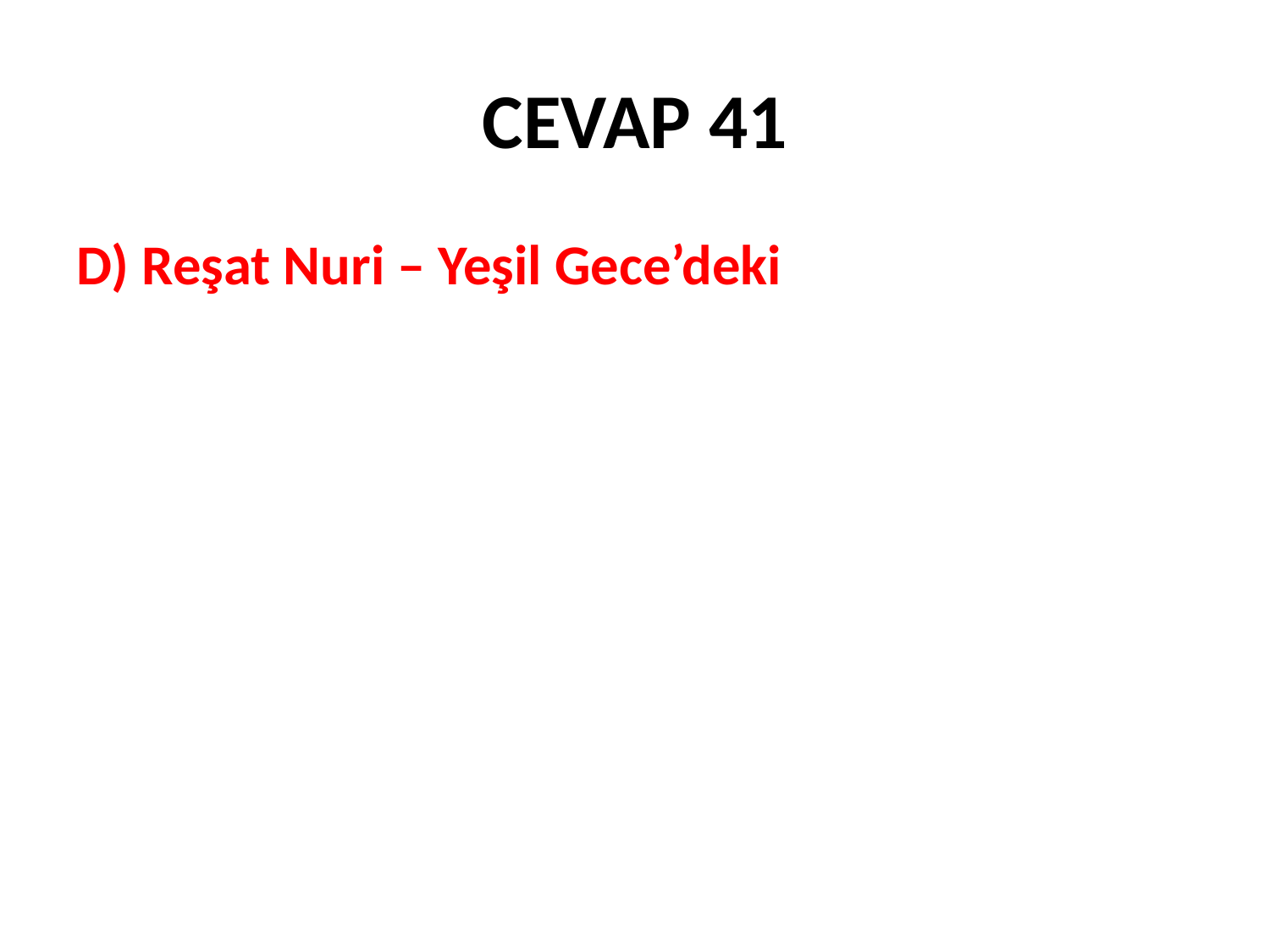

# CEVAP 41
D) Reşat Nuri – Yeşil Gece’deki